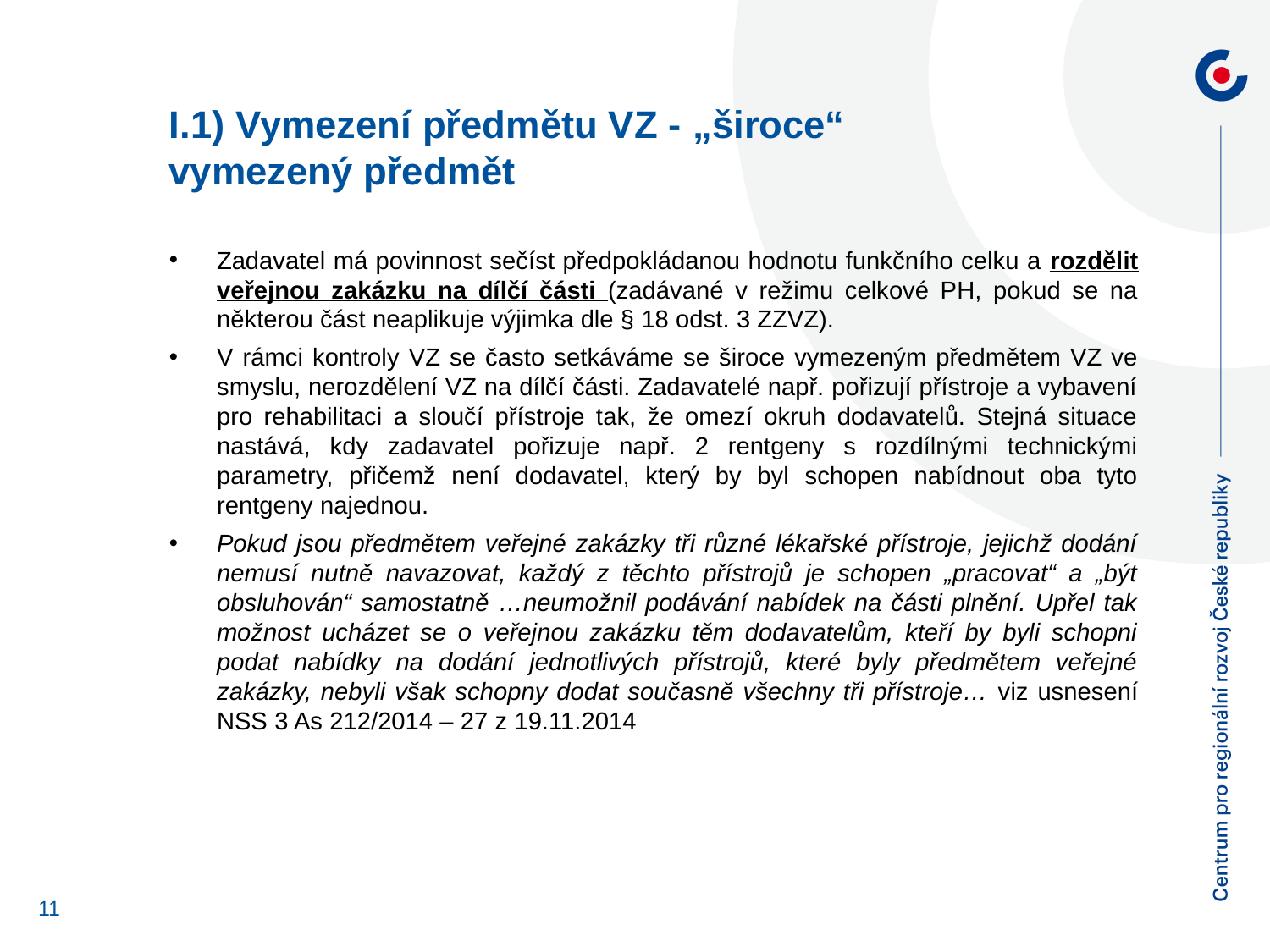

I.1) Vymezení předmětu VZ - „široce“
vymezený předmět
Zadavatel má povinnost sečíst předpokládanou hodnotu funkčního celku a rozdělit veřejnou zakázku na dílčí části (zadávané v režimu celkové PH, pokud se na některou část neaplikuje výjimka dle § 18 odst. 3 ZZVZ).
V rámci kontroly VZ se často setkáváme se široce vymezeným předmětem VZ ve smyslu, nerozdělení VZ na dílčí části. Zadavatelé např. pořizují přístroje a vybavení pro rehabilitaci a sloučí přístroje tak, že omezí okruh dodavatelů. Stejná situace nastává, kdy zadavatel pořizuje např. 2 rentgeny s rozdílnými technickými parametry, přičemž není dodavatel, který by byl schopen nabídnout oba tyto rentgeny najednou.
Pokud jsou předmětem veřejné zakázky tři různé lékařské přístroje, jejichž dodání nemusí nutně navazovat, každý z těchto přístrojů je schopen „pracovat“ a „být obsluhován“ samostatně …neumožnil podávání nabídek na části plnění. Upřel tak možnost ucházet se o veřejnou zakázku těm dodavatelům, kteří by byli schopni podat nabídky na dodání jednotlivých přístrojů, které byly předmětem veřejné zakázky, nebyli však schopny dodat současně všechny tři přístroje… viz usnesení NSS 3 As 212/2014 – 27 z 19.11.2014
11